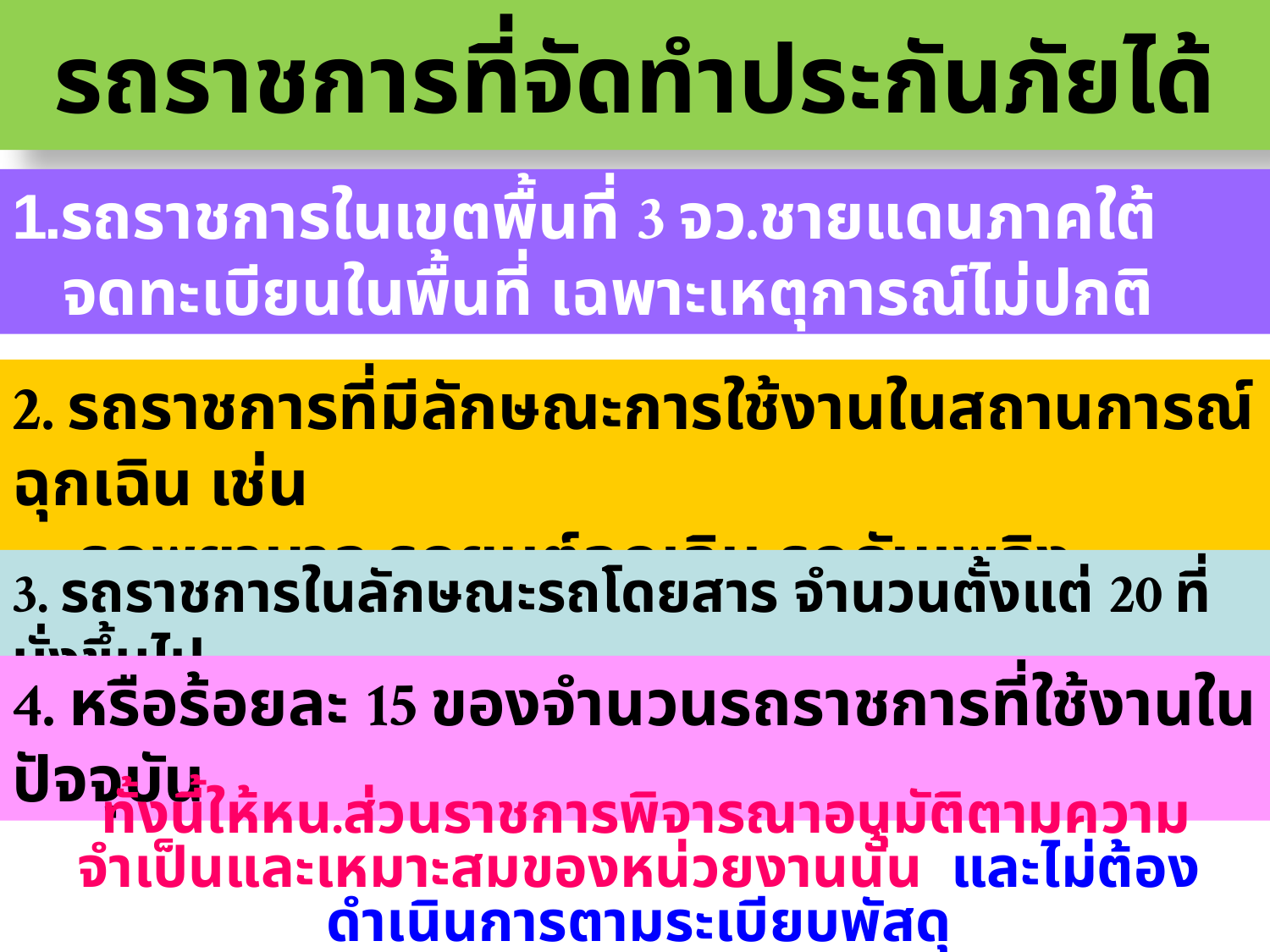

รถราชการที่จัดทำประกันภัยได้
รถราชการในเขตพื้นที่ 3 จว.ชายแดนภาคใต้
   จดทะเบียนในพื้นที่ เฉพาะเหตุการณ์ไม่ปกติ

2. รถราชการที่มีลักษณะการใช้งานในสถานการณ์ฉุกเฉิน เช่น
    รถพยาบาล รถยนต์ฉุกเฉิน รถดับเพลิง

3. รถราชการในลักษณะรถโดยสาร จำนวนตั้งแต่ 20 ที่นั่งขึ้นไป
4. หรือร้อยละ 15 ของจำนวนรถราชการที่ใช้งานในปัจจุบัน
 ทั้งนี้ให้หน.ส่วนราชการพิจารณาอนุมัติตามความจำเป็นและเหมาะสมของหน่วยงานนั้น  และไม่ต้องดำเนินการตามระเบียบพัสดุ